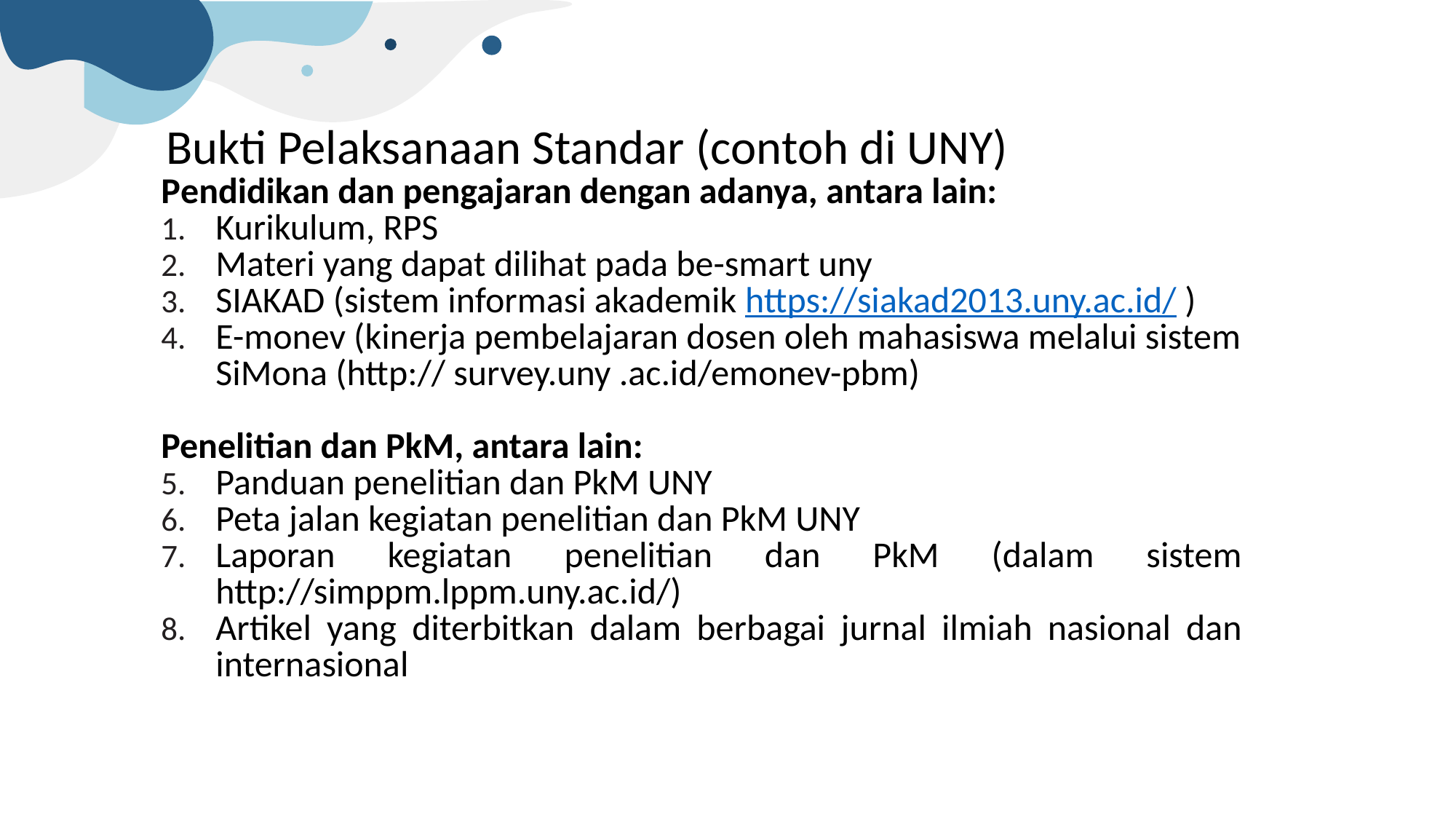

Bukti Pelaksanaan Standar (contoh di UNY)
| Pendidikan dan pengajaran dengan adanya, antara lain: Kurikulum, RPS Materi yang dapat dilihat pada be-smart uny SIAKAD (sistem informasi akademik https://siakad2013.uny.ac.id/ ) E-monev (kinerja pembelajaran dosen oleh mahasiswa melalui sistem SiMona (http:// survey.uny .ac.id/emonev-pbm) Penelitian dan PkM, antara lain: Panduan penelitian dan PkM UNY Peta jalan kegiatan penelitian dan PkM UNY Laporan kegiatan penelitian dan PkM (dalam sistem http://simppm.lppm.uny.ac.id/) Artikel yang diterbitkan dalam berbagai jurnal ilmiah nasional dan internasional |
| --- |